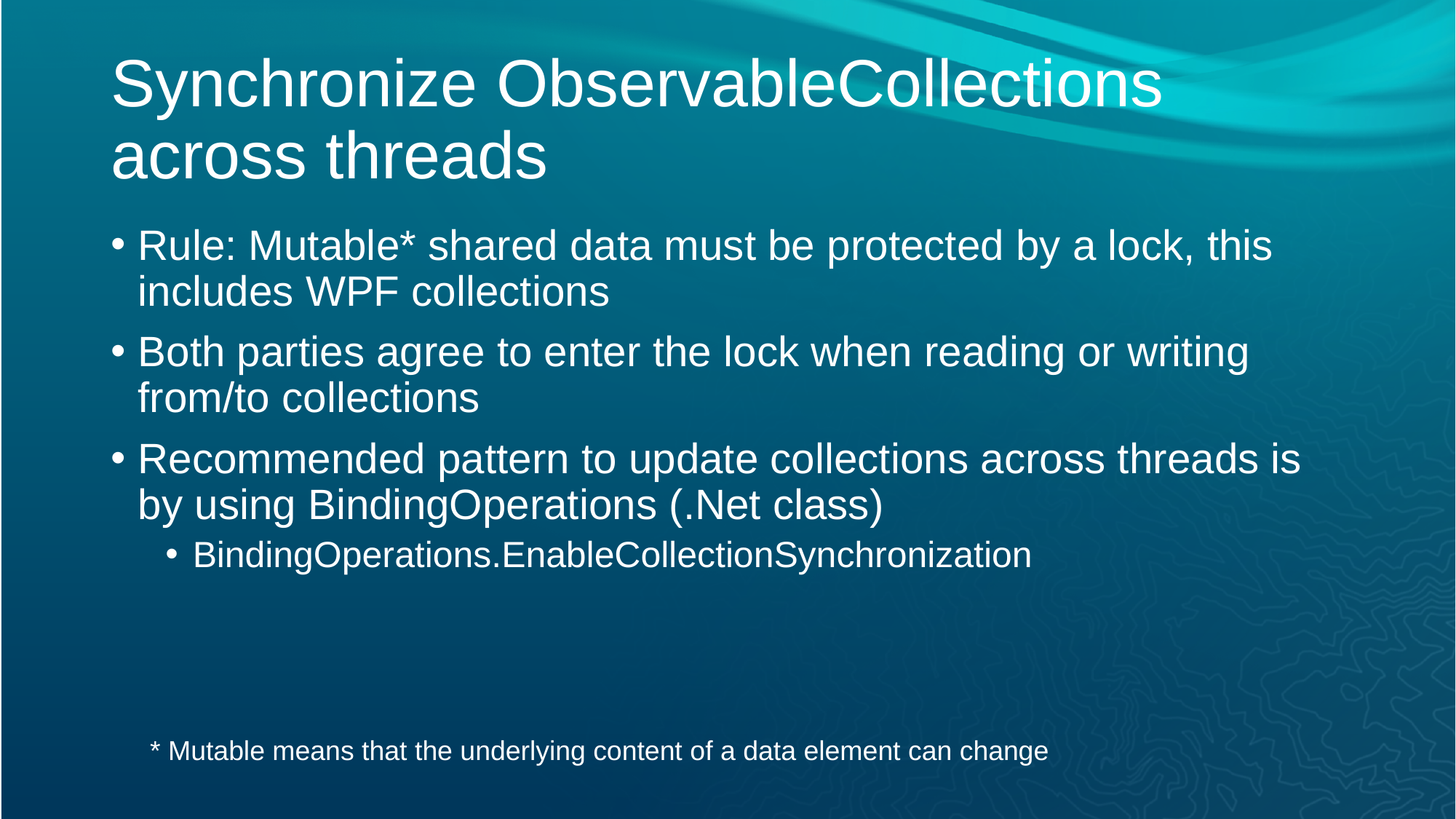

# Synchronize ObservableCollections across threads
Rule: Mutable* shared data must be protected by a lock, this includes WPF collections
Both parties agree to enter the lock when reading or writing from/to collections
Recommended pattern to update collections across threads is by using BindingOperations (.Net class)
BindingOperations.EnableCollectionSynchronization

* Mutable means that the underlying content of a data element can change